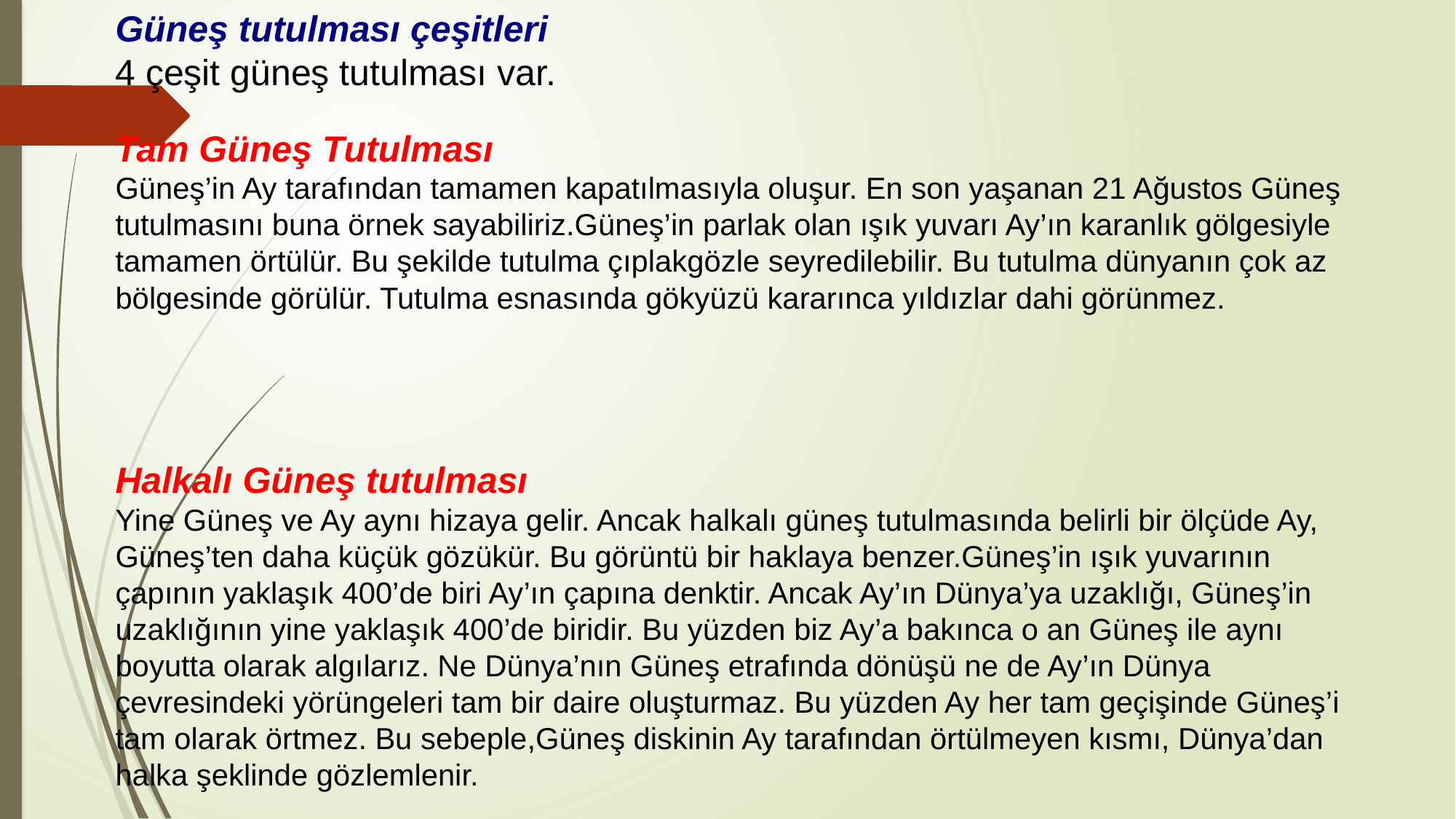

Güneş tutulması çeşitleri
4 çeşit güneş tutulması var.

Tam Güneş Tutulması
Güneş’in Ay tarafından tamamen kapatılmasıyla oluşur. En son yaşanan 21 Ağustos Güneş tutulmasını buna örnek sayabiliriz.Güneş’in parlak olan ışık yuvarı Ay’ın karanlık gölgesiyle tamamen örtülür. Bu şekilde tutulma çıplakgözle seyredilebilir. Bu tutulma dünyanın çok az bölgesinde görülür. Tutulma esnasında gökyüzü kararınca yıldızlar dahi görünmez.

Halkalı Güneş tutulması
Yine Güneş ve Ay aynı hizaya gelir. Ancak halkalı güneş tutulmasında belirli bir ölçüde Ay, Güneş’ten daha küçük gözükür. Bu görüntü bir haklaya benzer.Güneş’in ışık yuvarının çapının yaklaşık 400’de biri Ay’ın çapına denktir. Ancak Ay’ın Dünya’ya uzaklığı, Güneş’in uzaklığının yine yaklaşık 400’de biridir. Bu yüzden biz Ay’a bakınca o an Güneş ile aynı boyutta olarak algılarız. Ne Dünya’nın Güneş etrafında dönüşü ne de Ay’ın Dünya çevresindeki yörüngeleri tam bir daire oluşturmaz. Bu yüzden Ay her tam geçişinde Güneş’i tam olarak örtmez. Bu sebeple,Güneş diskinin Ay tarafından örtülmeyen kısmı, Dünya’dan halka şeklinde gözlemlenir.